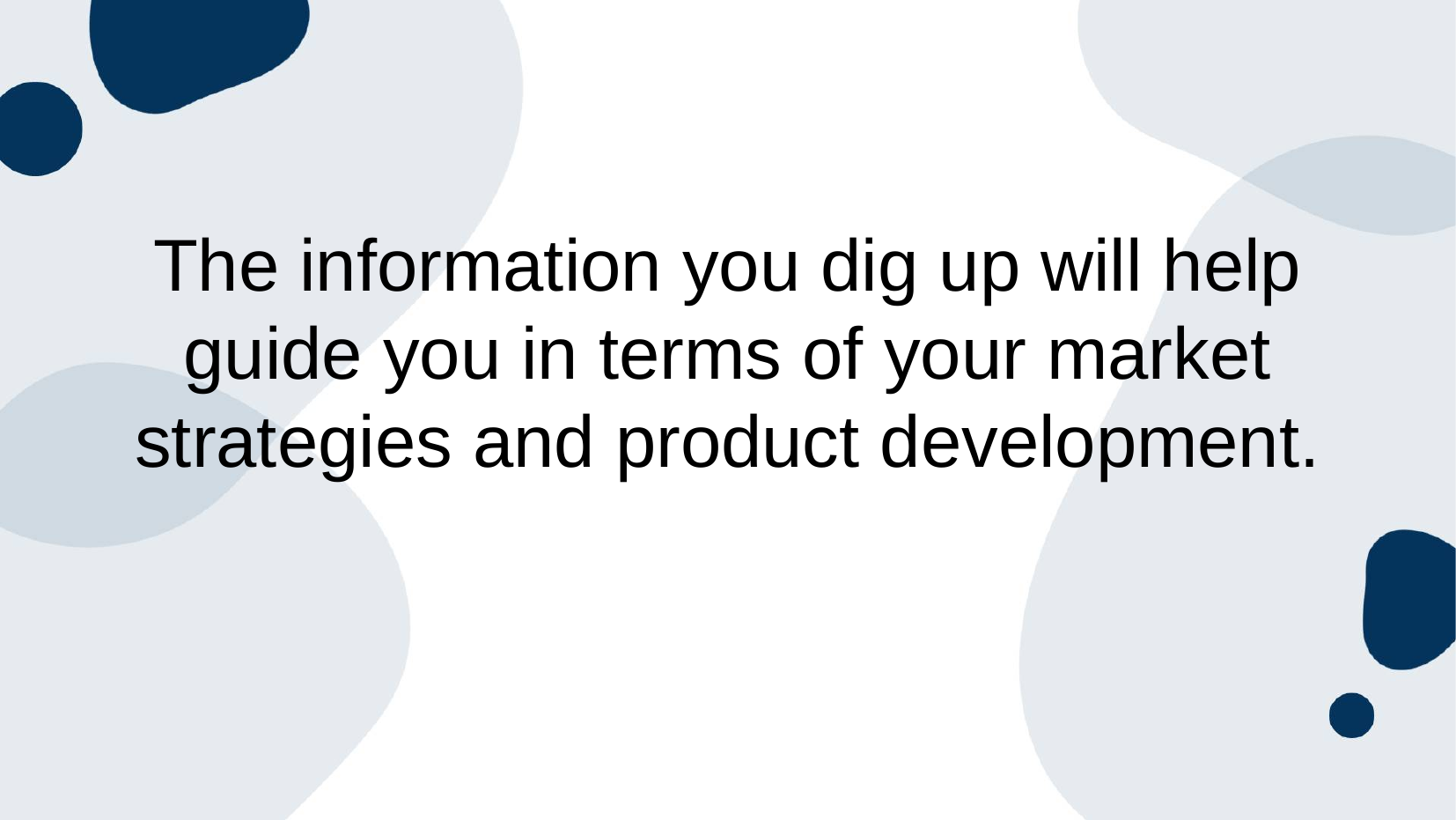

# The information you dig up will help guide you in terms of your market strategies and product development.